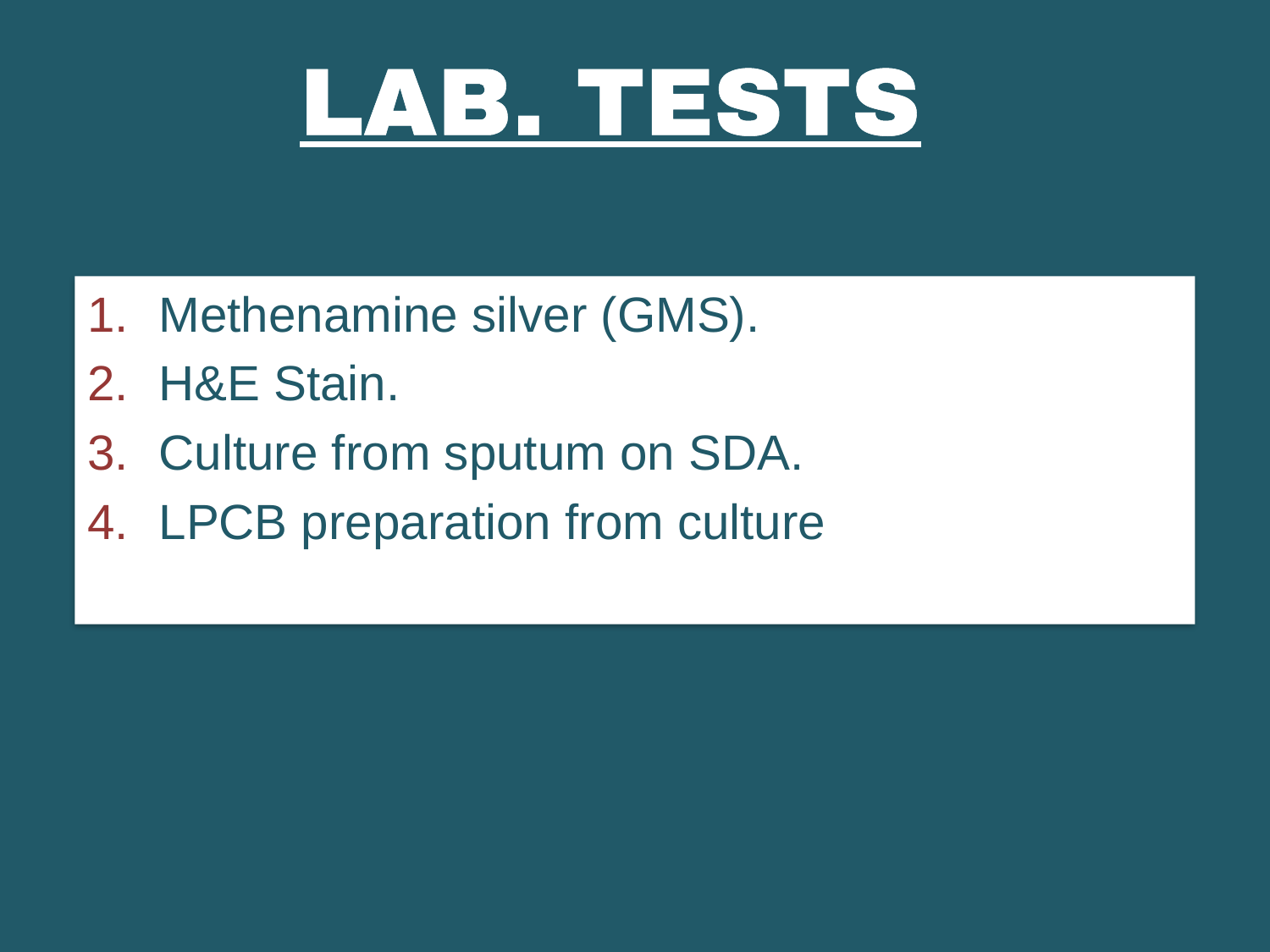

LAB. TESTS

Methenamine silver (GMS).
H&E Stain.
Culture from sputum on SDA.
LPCB preparation from culture